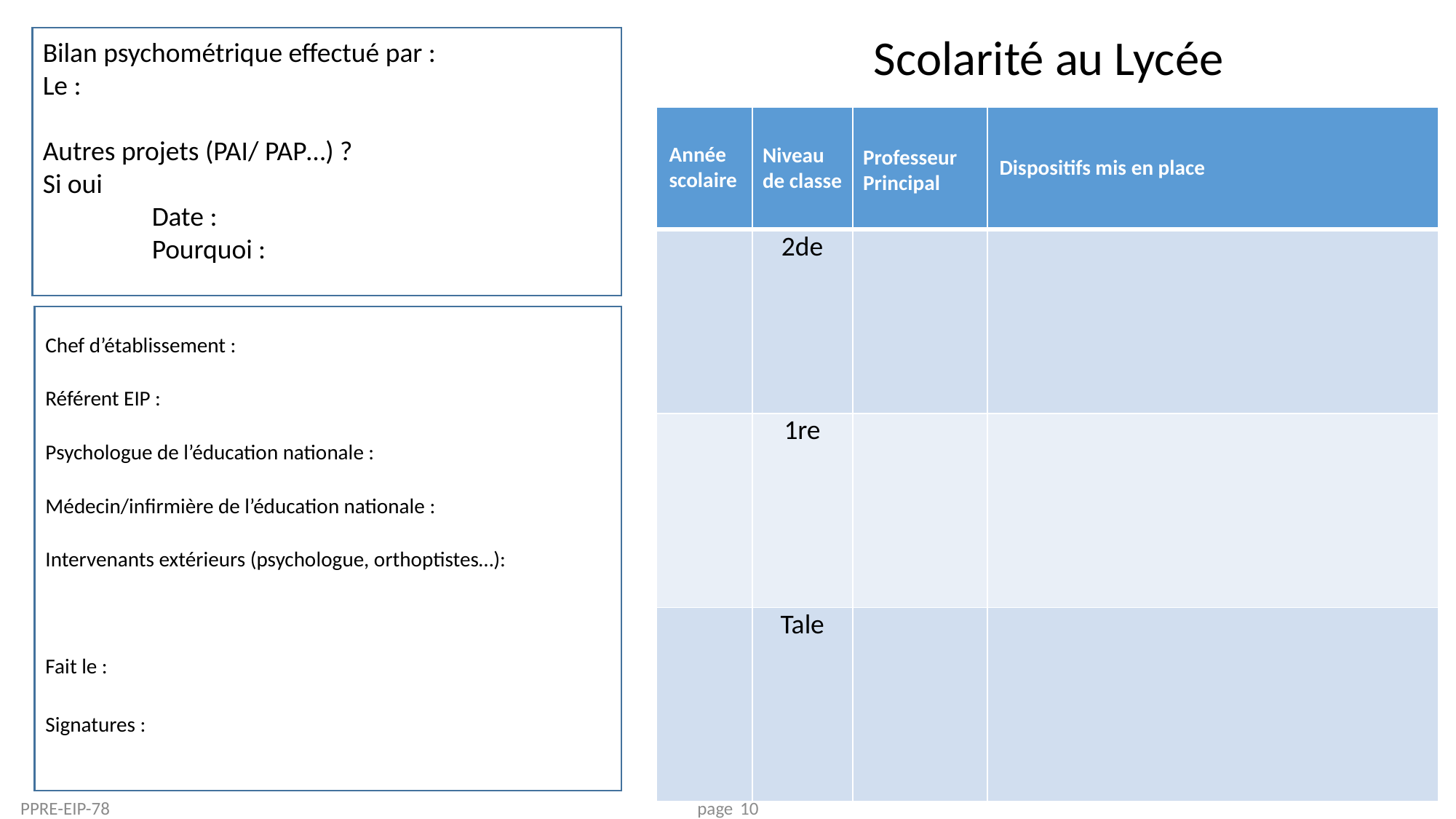

#

Scolarité au Lycée

Bilan psychométrique effectué par :
Le :
Autres projets (PAI/ PAP…) ?
Si oui
	Date :
	Pourquoi :
|  |  |  |  |
| --- | --- | --- | --- |
|  | 2de |  |  |
|  | 1re |  |  |
|  | Tale |  |  |
Année
scolaire
Niveau de classe
Professeur Principal
Dispositifs mis en place

Chef d’établissement :
Référent EIP :
Psychologue de l’éducation nationale :
Médecin/infirmière de l’éducation nationale :
Intervenants extérieurs (psychologue, orthoptistes…):

Fait le :
Signatures :

PPRE-EIP-78                                                                                                                                             page 10